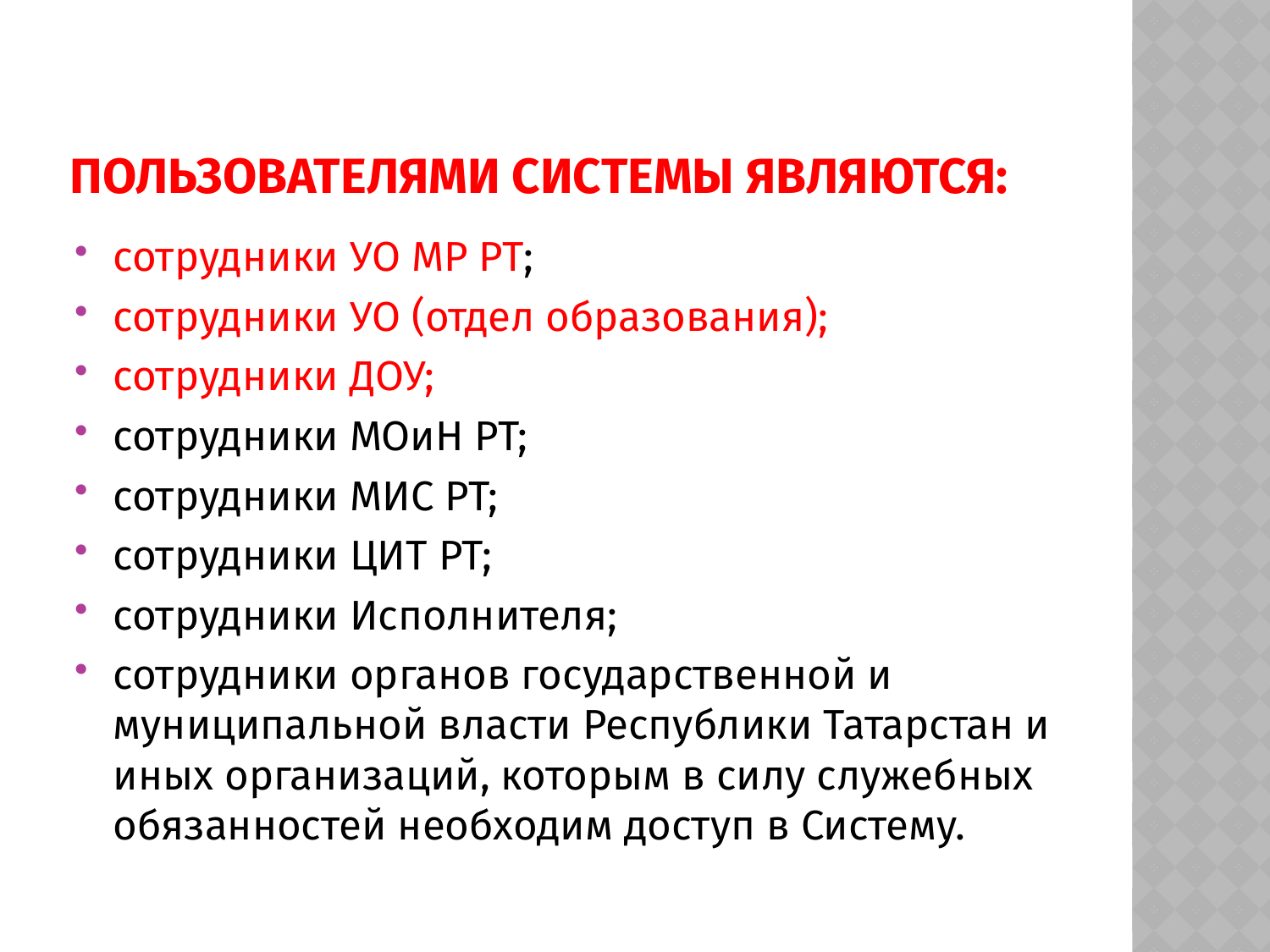

# Пользователями Системы являются:
сотрудники УО MP РТ;
сотрудники УО (отдел образования);
сотрудники ДОУ;
сотрудники МОиН РТ;
сотрудники МИС РТ;
сотрудники ЦИТ РТ;
сотрудники Исполнителя;
сотрудники органов государственной и муниципальной власти Республики Татарстан и иных организаций, которым в силу служебных обязанностей необходим доступ в Систему.